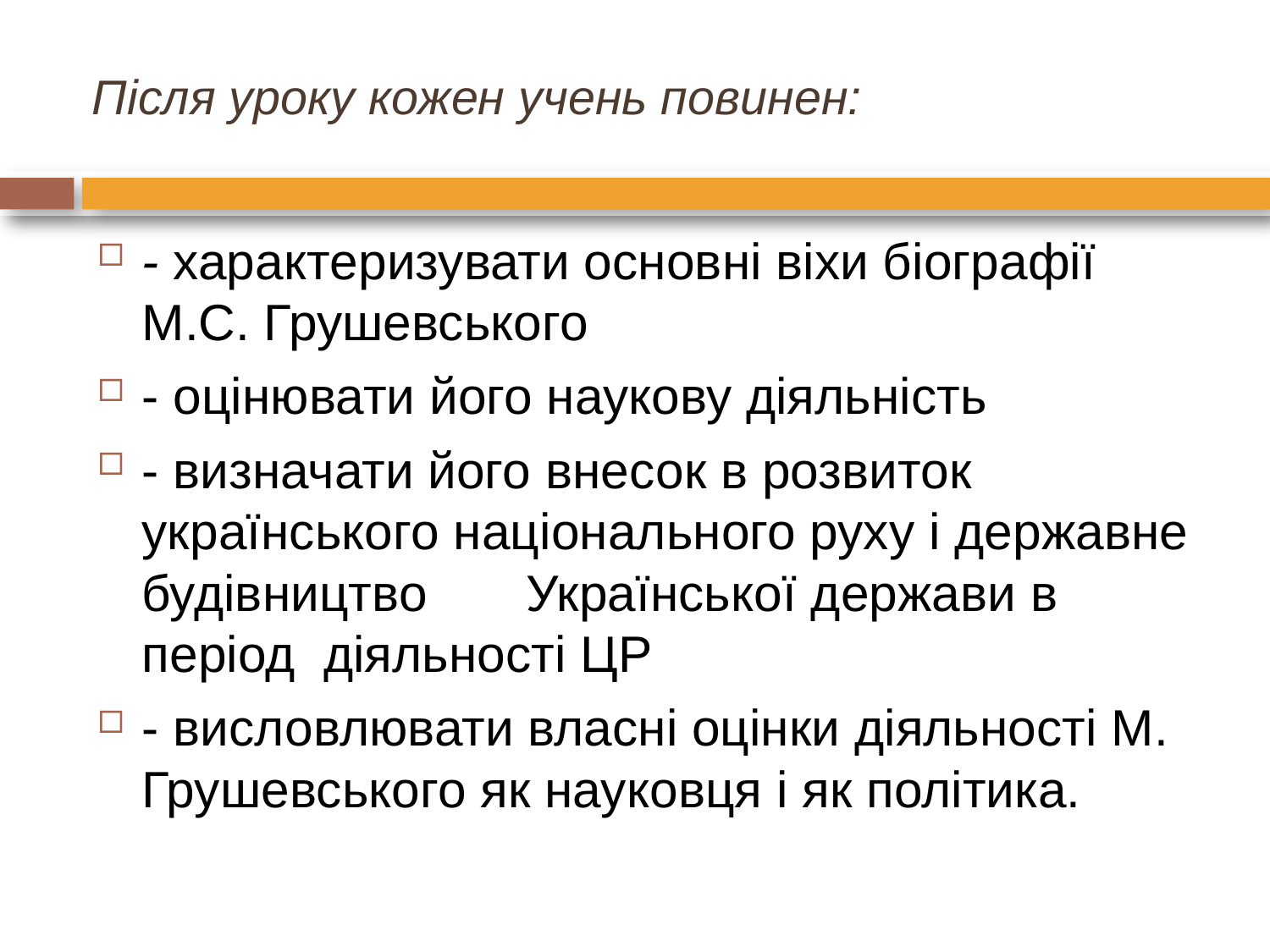

# Після уроку кожен учень повинен:
- характеризувати основні віхи біографії М.С. Грушевського
- оцінювати його наукову діяльність
- визначати його внесок в розвиток   українського національного руху і державне будівництво       Української держави в період  діяльності ЦР
- висловлювати власні оцінки діяльності М. Грушевського як науковця і як політика.